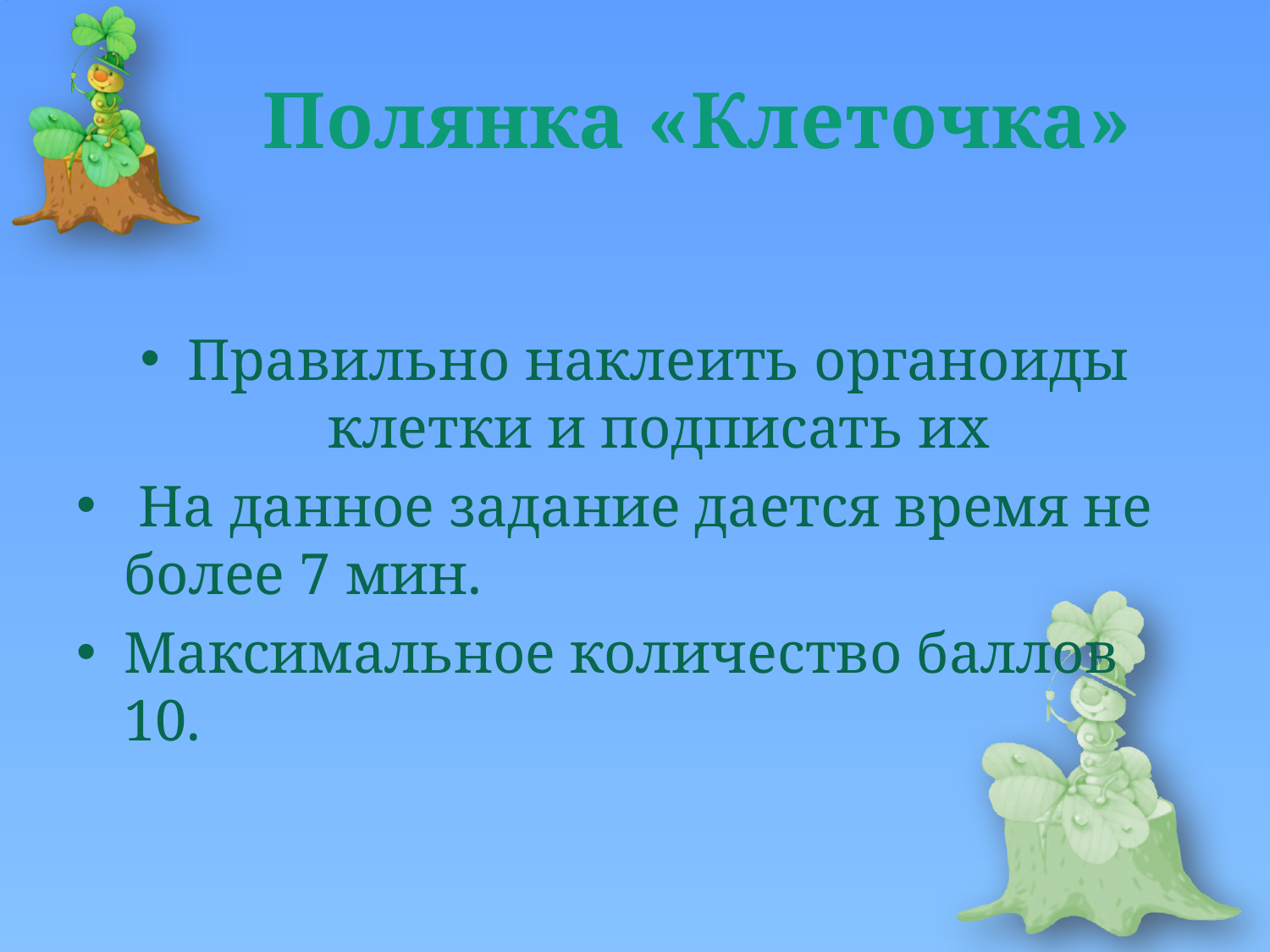

# Полянка «Клеточка»
Правильно наклеить органоиды клетки и подписать их
 На данное задание дается время не более 7 мин.
Максимальное количество баллов 10.